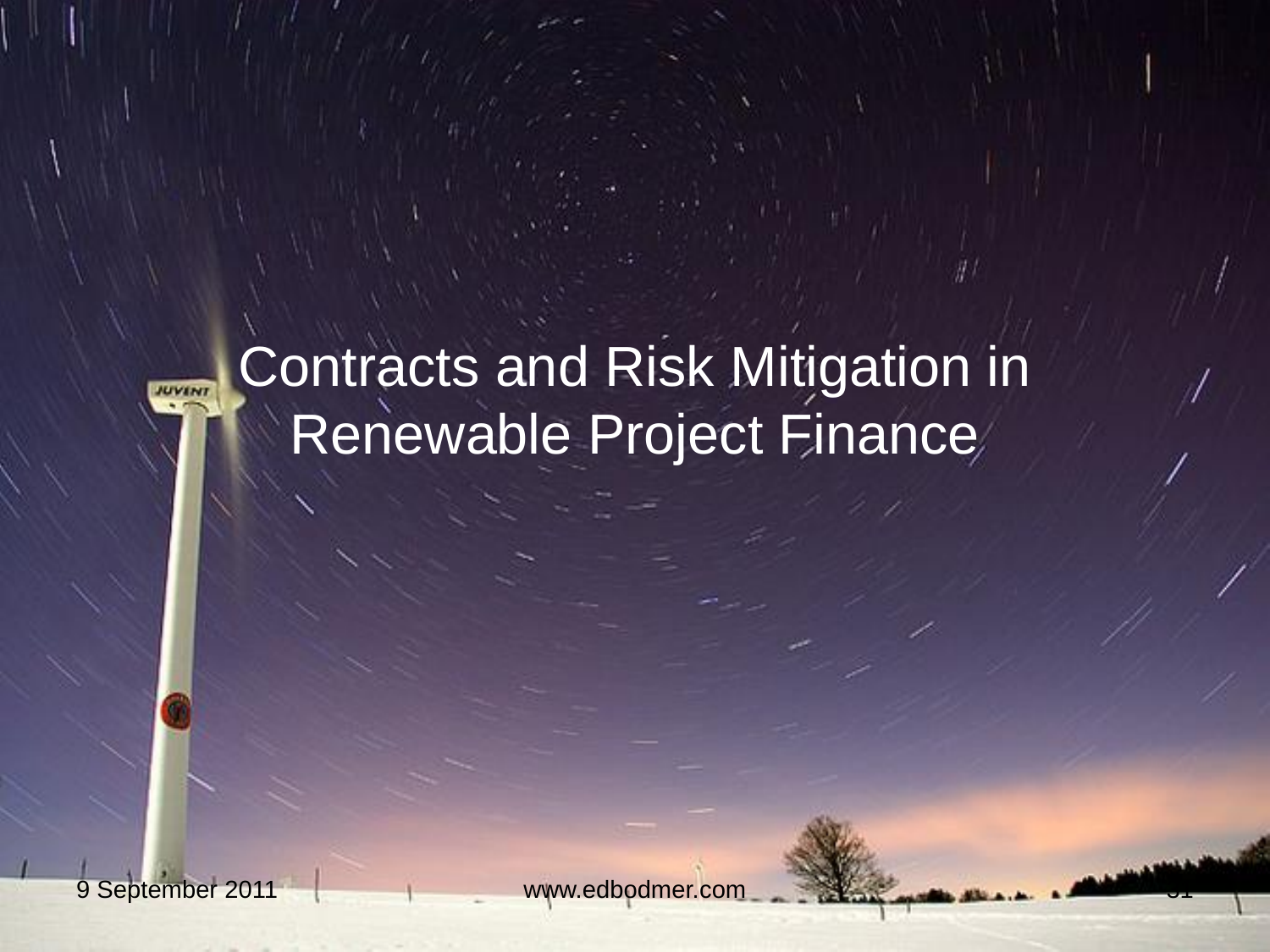

# Contracts and Risk Mitigation in Renewable Project Finance
9 September 2011
www.edbodmer.com
31